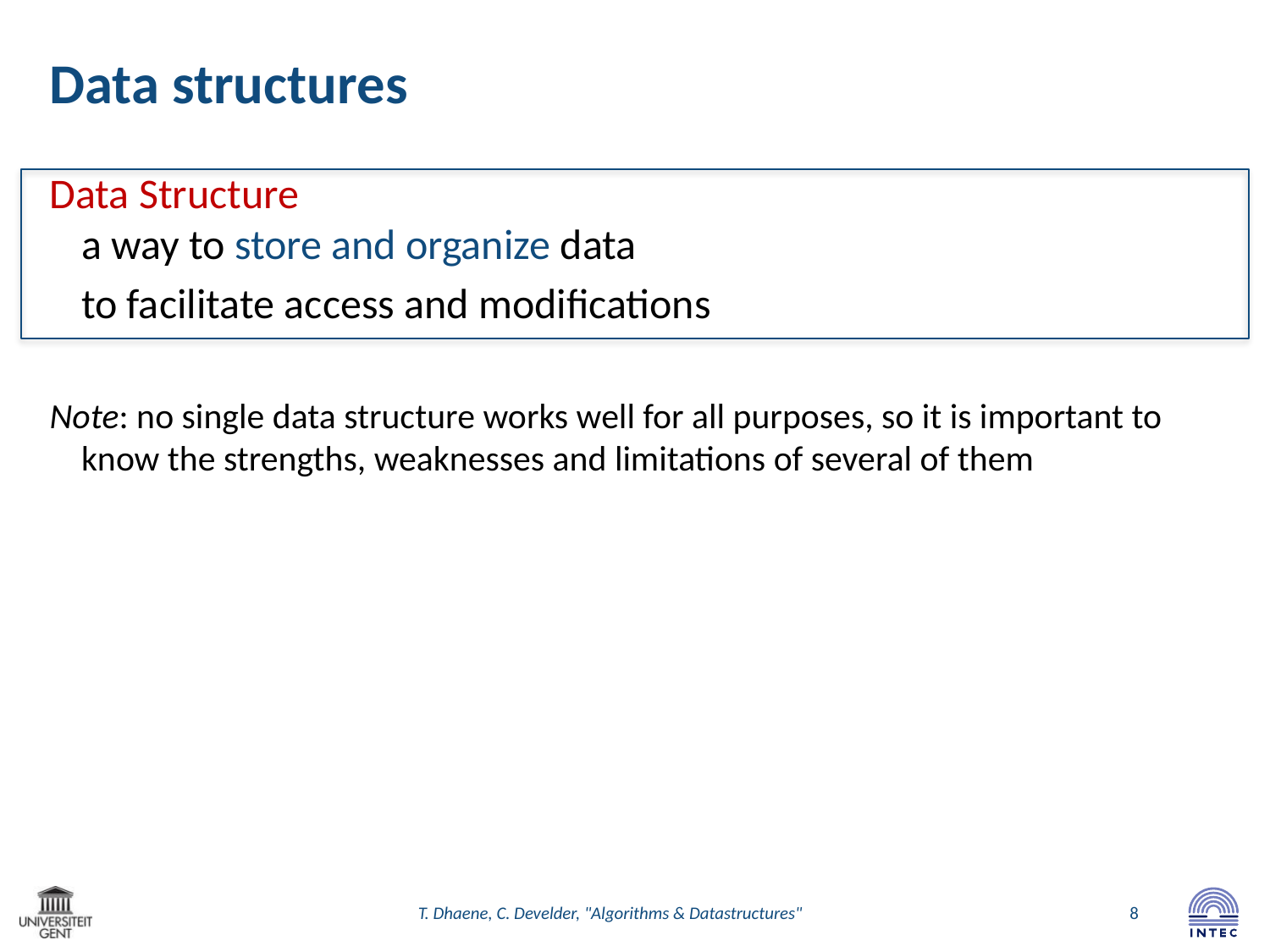

# Data structures
Data Structure
a way to store and organize data
	to facilitate access and modifications

Note: no single data structure works well for all purposes, so it is important to know the strengths, weaknesses and limitations of several of them

Abstract data type
describes functionality (which operations are supported)

T. Dhaene, C. Develder, "Algorithms & Datastructures"
8